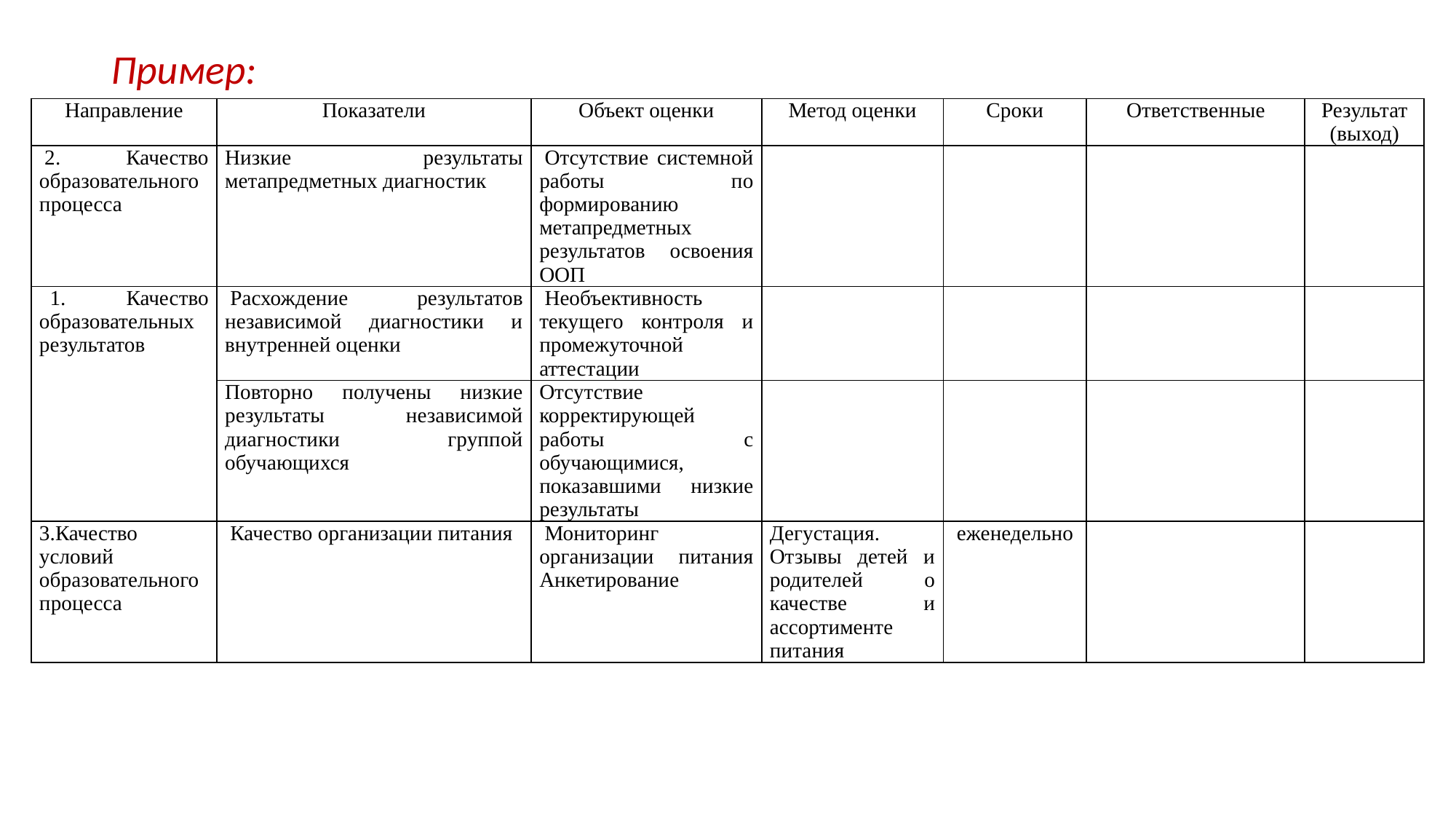

# Пример:
| Направление | Показатели | Объект оценки | Метод оценки | Сроки | Ответственные | Результат (выход) |
| --- | --- | --- | --- | --- | --- | --- |
| 2. Качество образовательного процесса | Низкие результаты метапредметных диагностик | Отсутствие системной работы по формированию метапредметных результатов освоения ООП |  |  |  |  |
| 1. Качество образовательных результатов | Расхождение результатов независимой диагностики и внутренней оценки | Необъективность текущего контроля и промежуточной аттестации |  |  |  |  |
|  | Повторно получены низкие результаты независимой диагностики группой обучающихся | Отсутствие корректирующей работы с обучающимися, показавшими низкие результаты |  |  |  |  |
| 3.Качество условий образовательного процесса | Качество организации питания | Мониторинг организации питания Анкетирование | Дегустация. Отзывы детей и родителей о качестве и ассортименте питания | еженедельно |  |  |